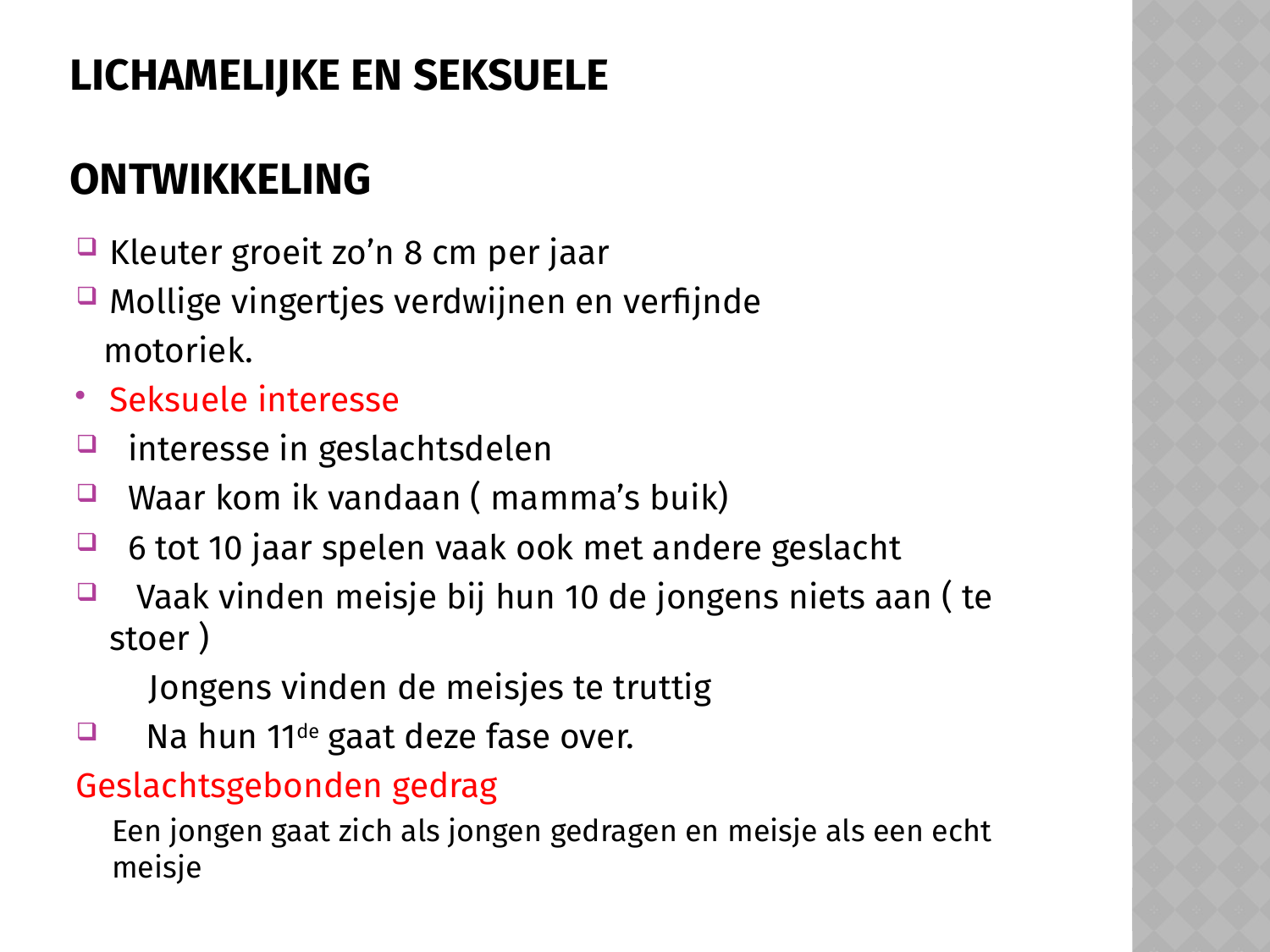

# Lichamelijke en seksuele ontwikkeling
Kleuter groeit zo’n 8 cm per jaar
Mollige vingertjes verdwijnen en verfijnde
   motoriek.
Seksuele interesse
  interesse in geslachtsdelen
  Waar kom ik vandaan ( mamma’s buik)
  6 tot 10 jaar spelen vaak ook met andere geslacht
   Vaak vinden meisje bij hun 10 de jongens niets aan ( te stoer )
        Jongens vinden de meisjes te truttig
    Na hun 11de gaat deze fase over.
Geslachtsgebonden gedrag
Een jongen gaat zich als jongen gedragen en meisje als een echt meisje